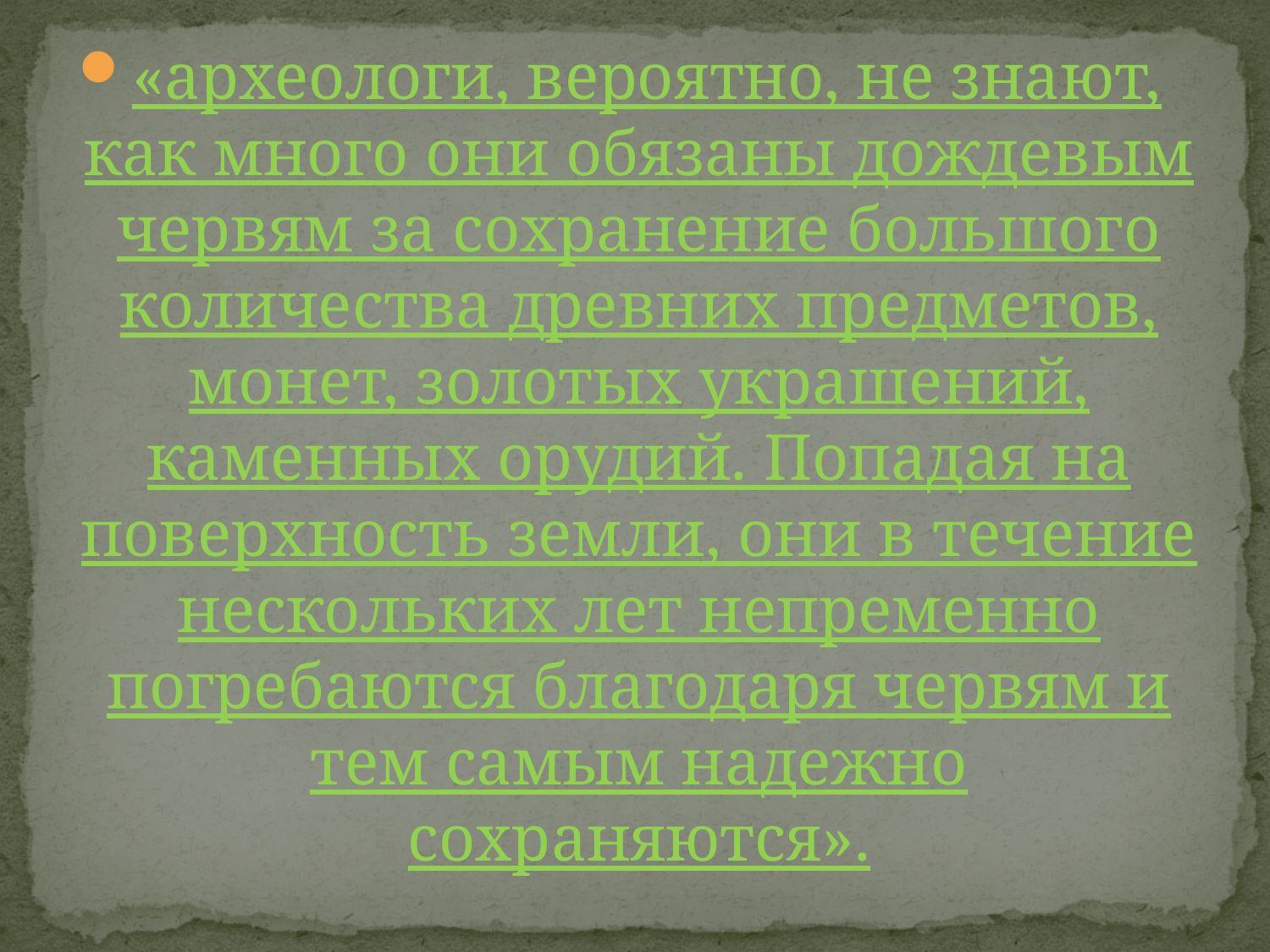

«археологи, вероятно, не знают, как много они обязаны дождевым червям за сохранение большого количества древних предметов, монет, золотых украшений, каменных орудий. Попадая на поверхность земли, они в течение нескольких лет непременно погребаются благодаря червям и тем самым надежно сохраняются».